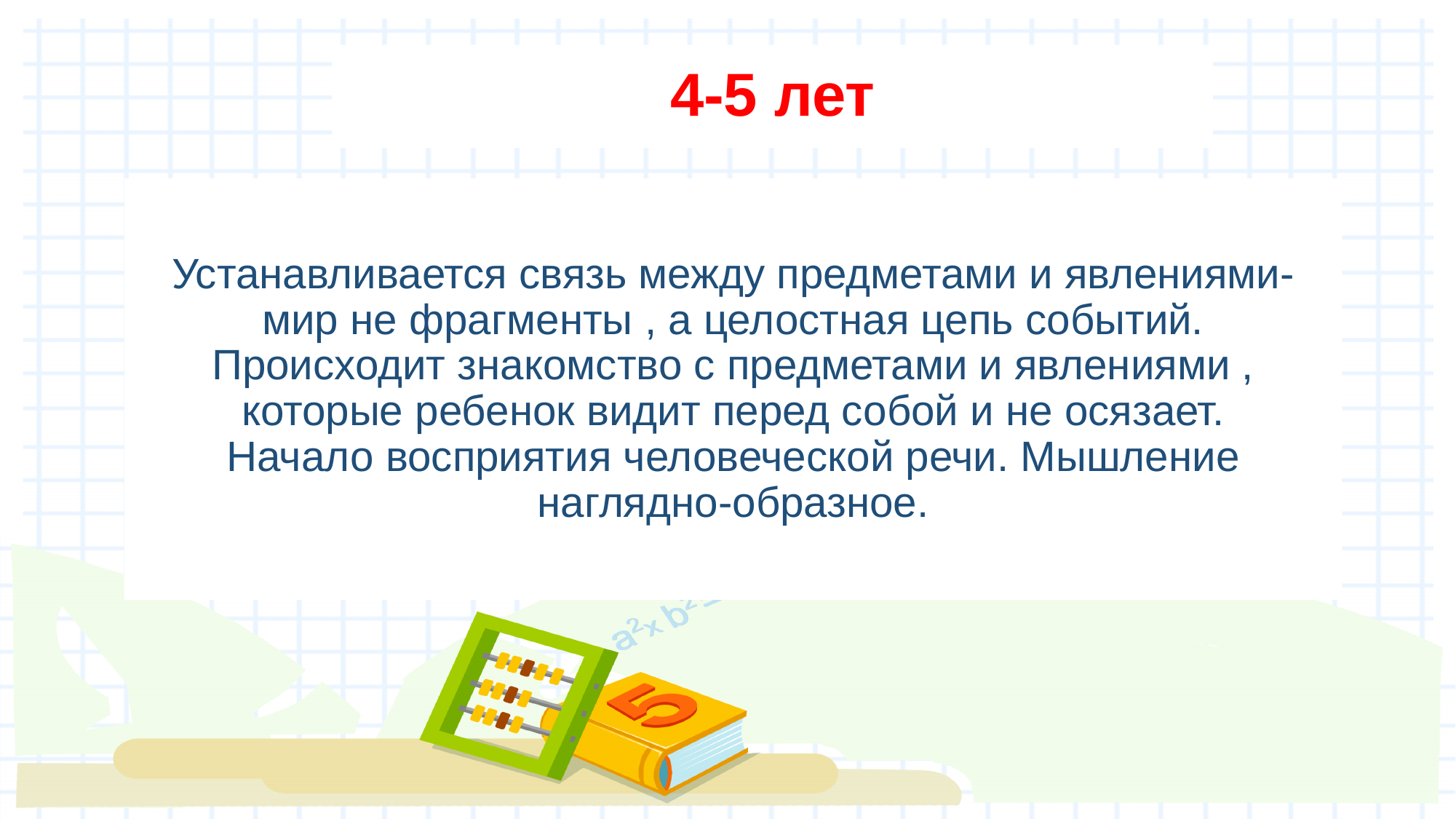

4-5 лет
# Устанавливается связь между предметами и явлениями-мир не фрагменты , а целостная цепь событий. Происходит знакомство с предметами и явлениями , которые ребенок видит перед собой и не осязает. Начало восприятия человеческой речи. Мышление наглядно-образное.